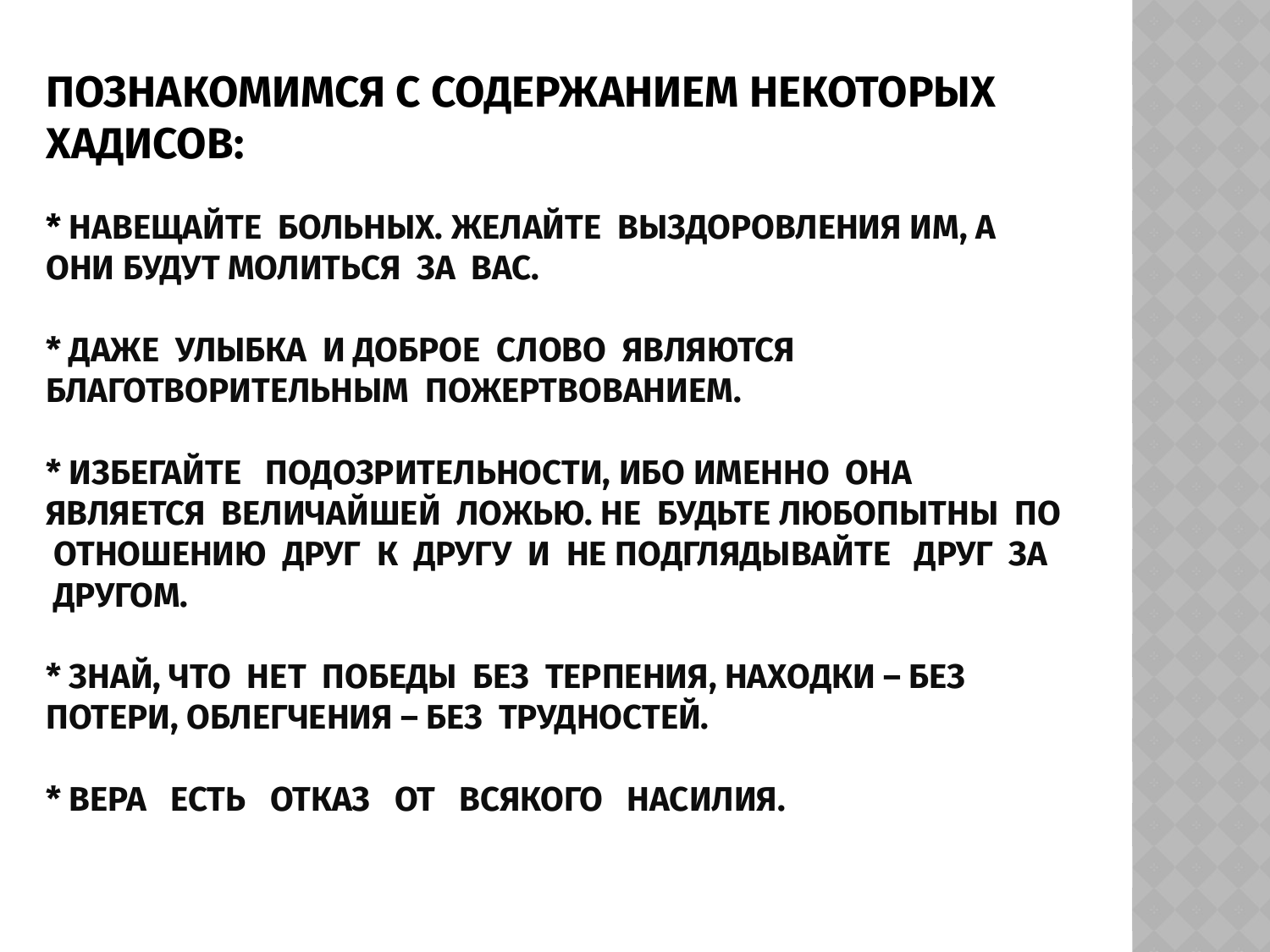

# Познакомимся с содержанием некоторых хадисов: * навещайте  больных. Желайте  выздоровления им, а они будут молиться  за  вас. * даже  улыбка  и доброе  слово  являются благотворительным  пожертвованием. * избегайте   подозрительности, ибо именно  она является  величайшей  ложью. Не  будьте любопытны  по  отношению  друг  к  другу  и  не подглядывайте   друг  за   другом. * знай, что  нет  победы  без  терпения, находки – без  потери, облегчения – без  трудностей. * вера   есть   отказ   от   всякого   насилия.